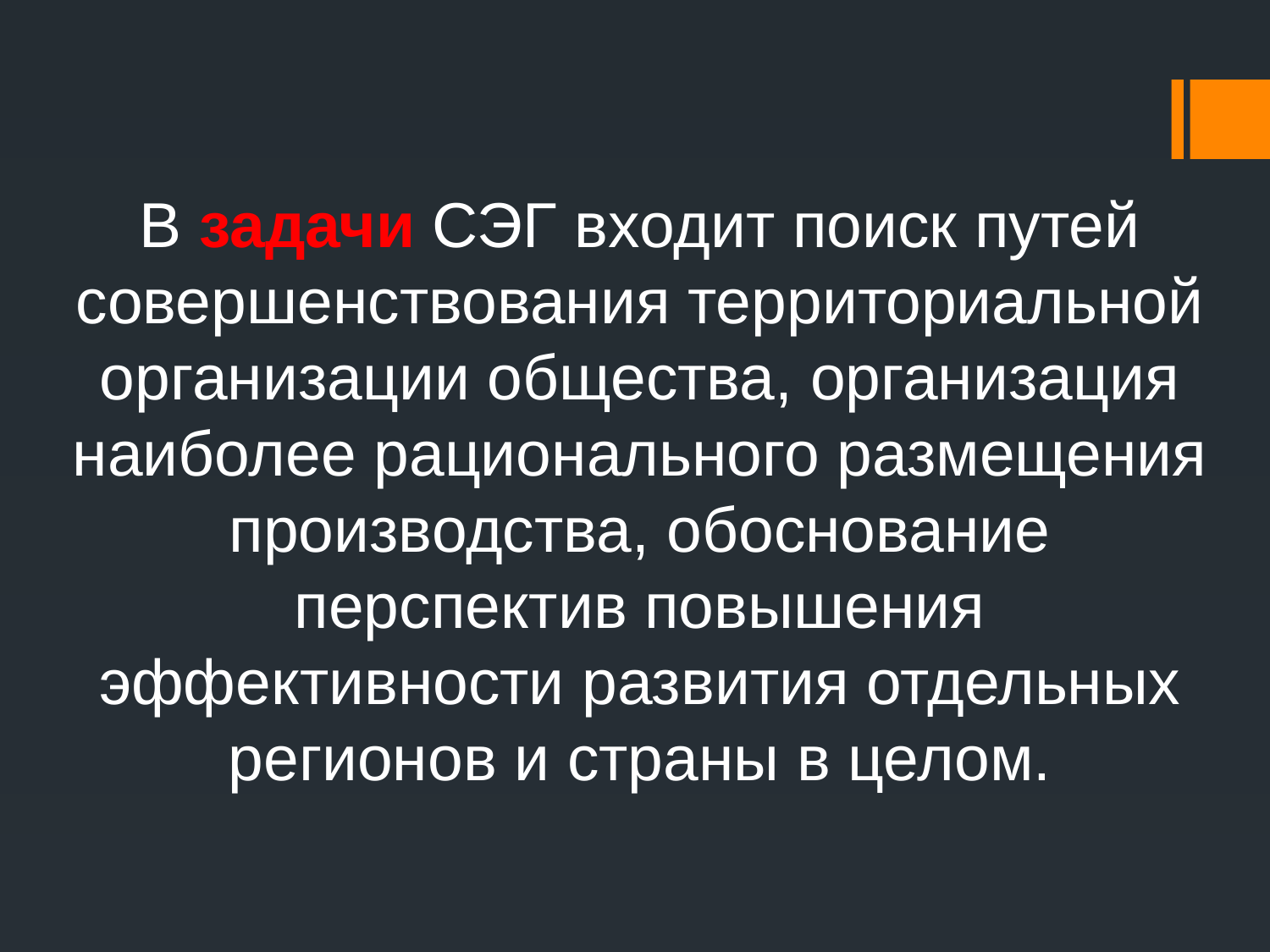

# В задачи СЭГ входит поиск путей совершенствования территориальной организации общества, организация наиболее рационального размещения производства, обоснование перспектив повышения эффективности развития отдельных регионов и страны в целом.